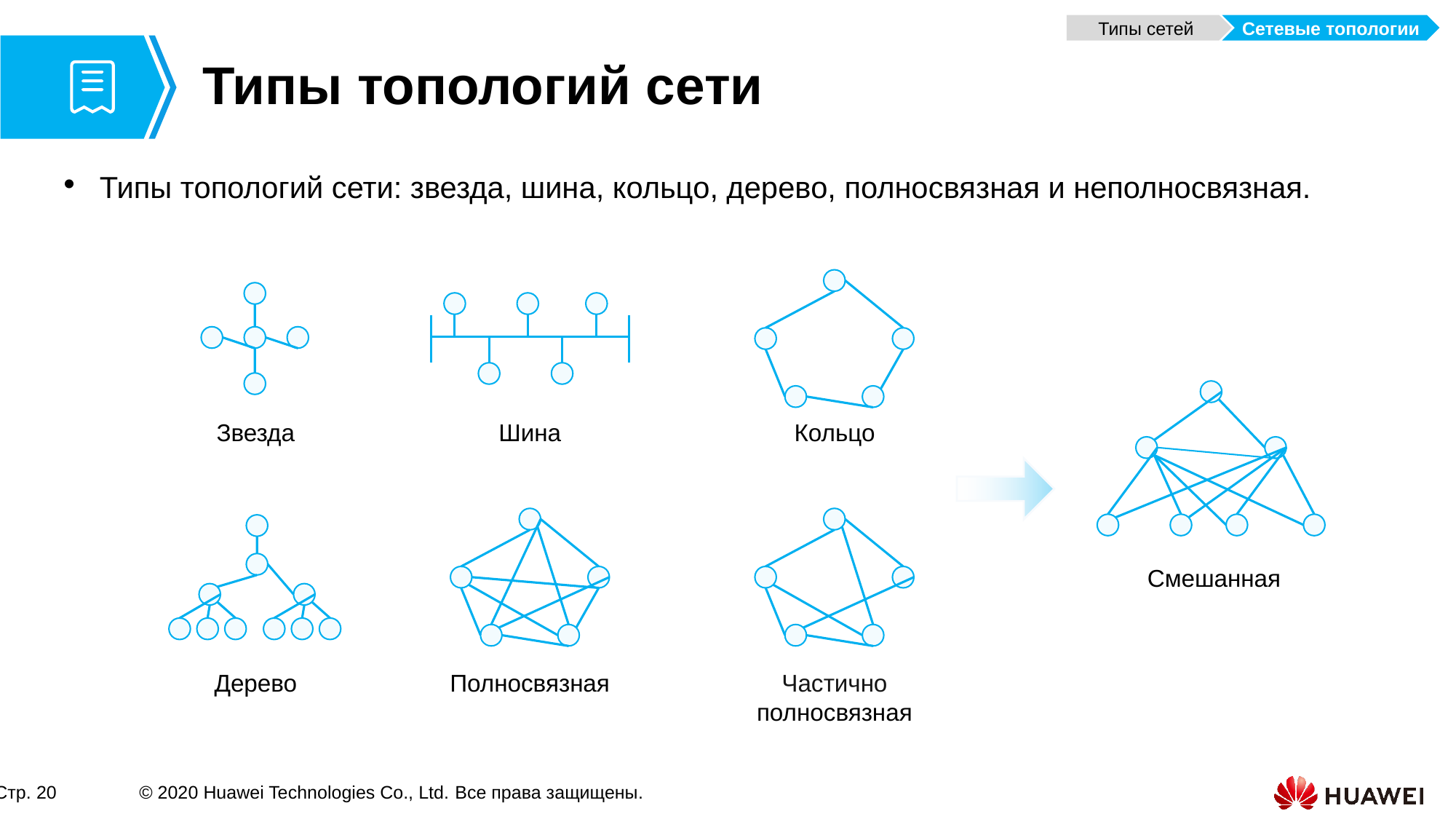

Типы сетей
Сетевые топологии
# Типы топологий сети
Типы топологий сети: звезда, шина, кольцо, дерево, полносвязная и неполносвязная.

Звезда
Шина
Кольцо

Смешанная
Дерево
Полносвязная
Частично полносвязная